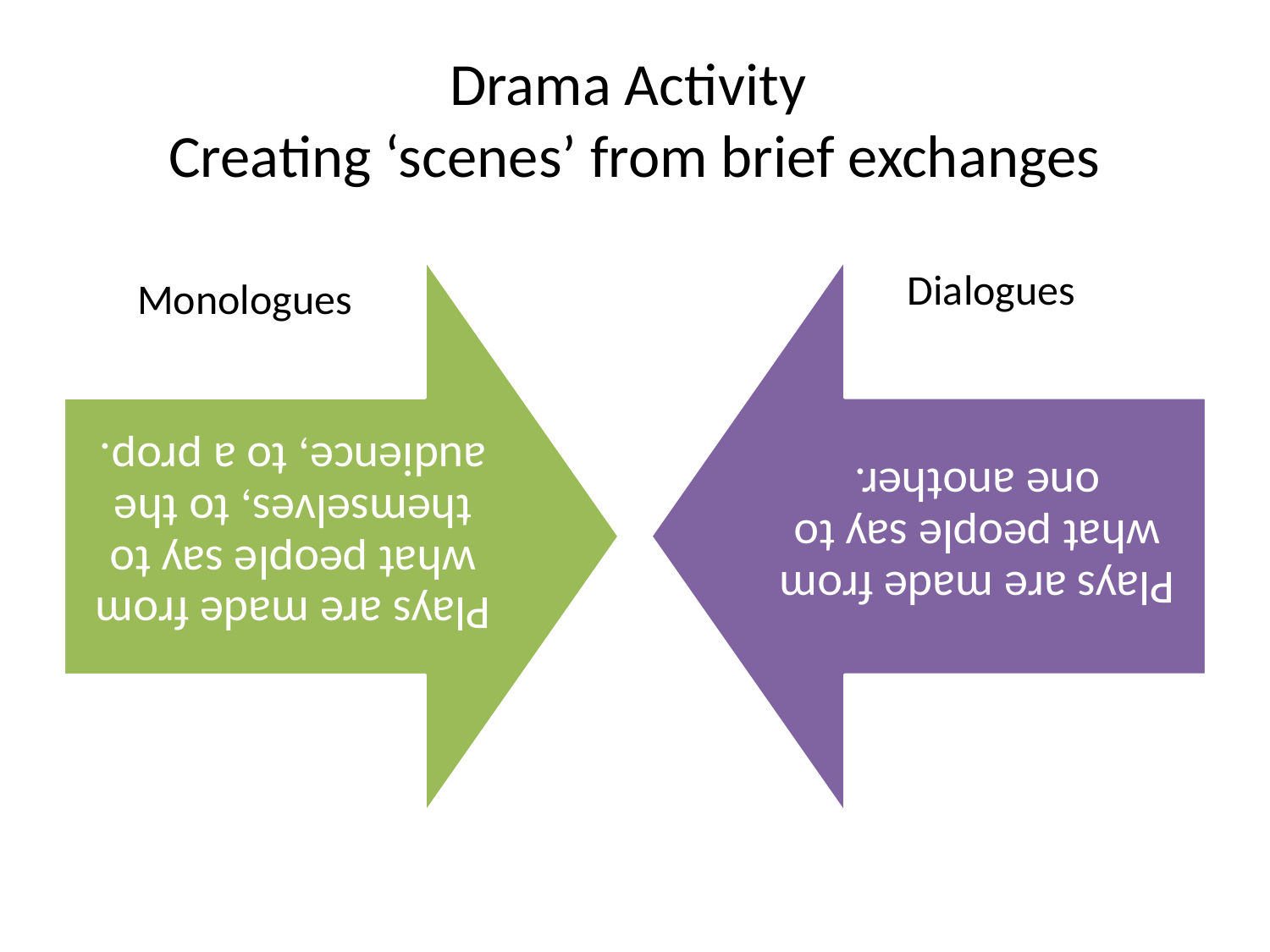

# Drama Activity Creating ‘scenes’ from brief exchanges
Plays are made from what people say to themselves, to the audience, to a prop.
Plays are made from what people say to one another.
Dialogues
Monologues